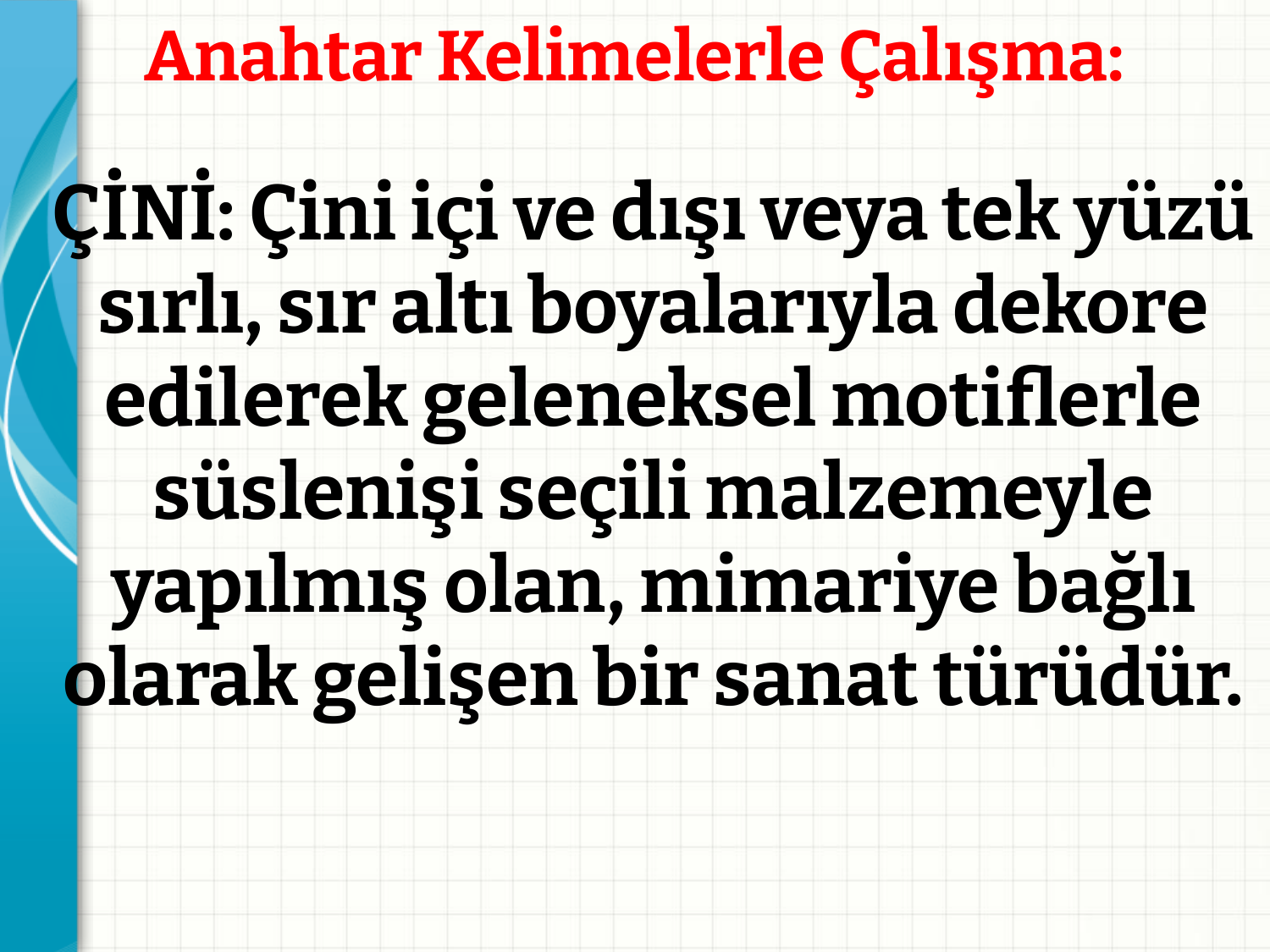

Anahtar Kelimelerle Çalışma:
ÇİNİ: Çini içi ve dışı veya tek yüzü sırlı, sır altı boyalarıyla dekore edilerek geleneksel motiflerle süslenişi seçili malzemeyle yapılmış olan, mimariye bağlı olarak gelişen bir sanat türüdür.